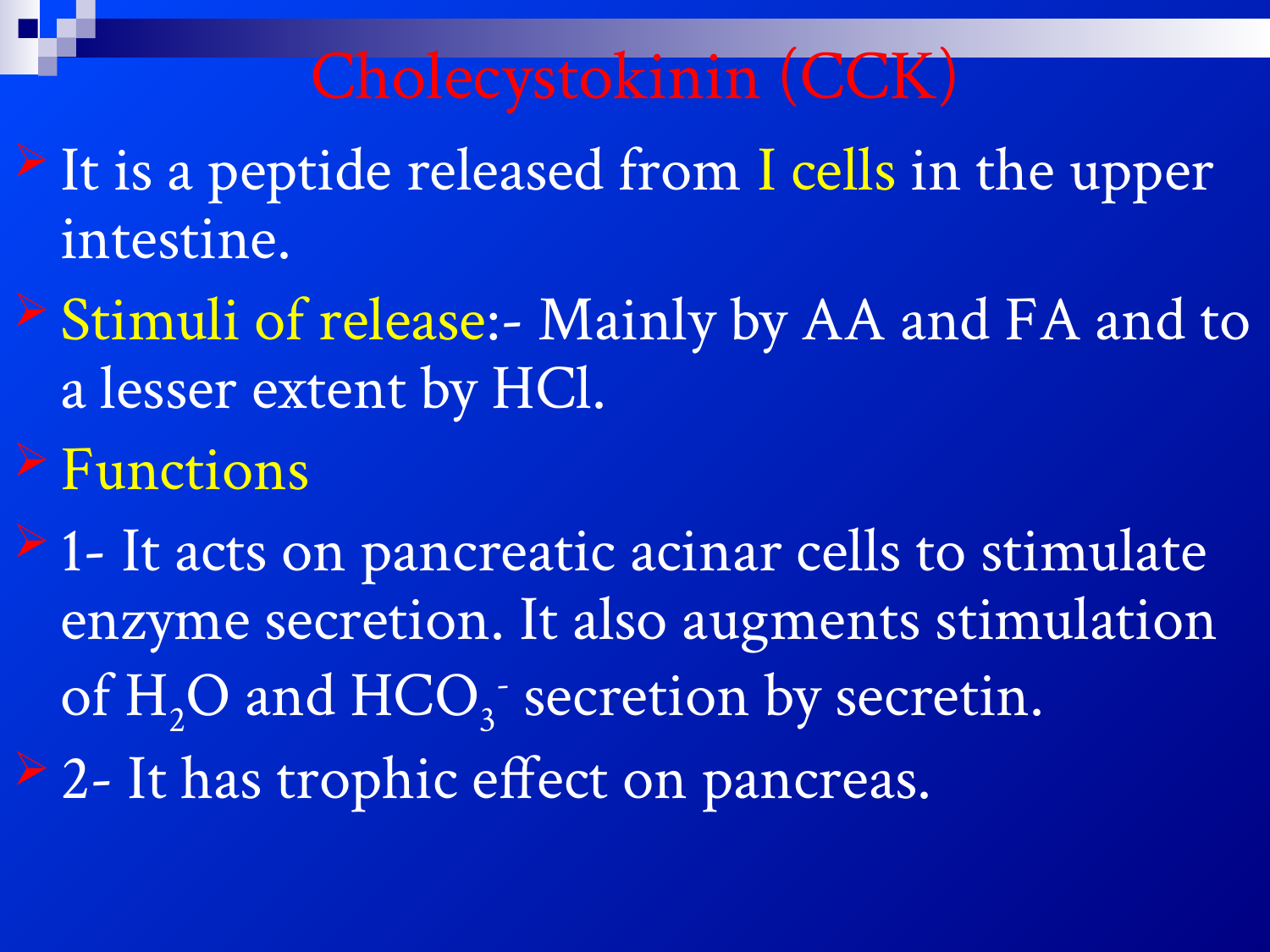

# Cholecystokinin (CCK)
It is a peptide released from I cells in the upper intestine.
Stimuli of release:- Mainly by AA and FA and to a lesser extent by HCl.
Functions
1- It acts on pancreatic acinar cells to stimulate enzyme secretion. It also augments stimulation of H2O and HCO3- secretion by secretin.
2- It has trophic effect on pancreas.